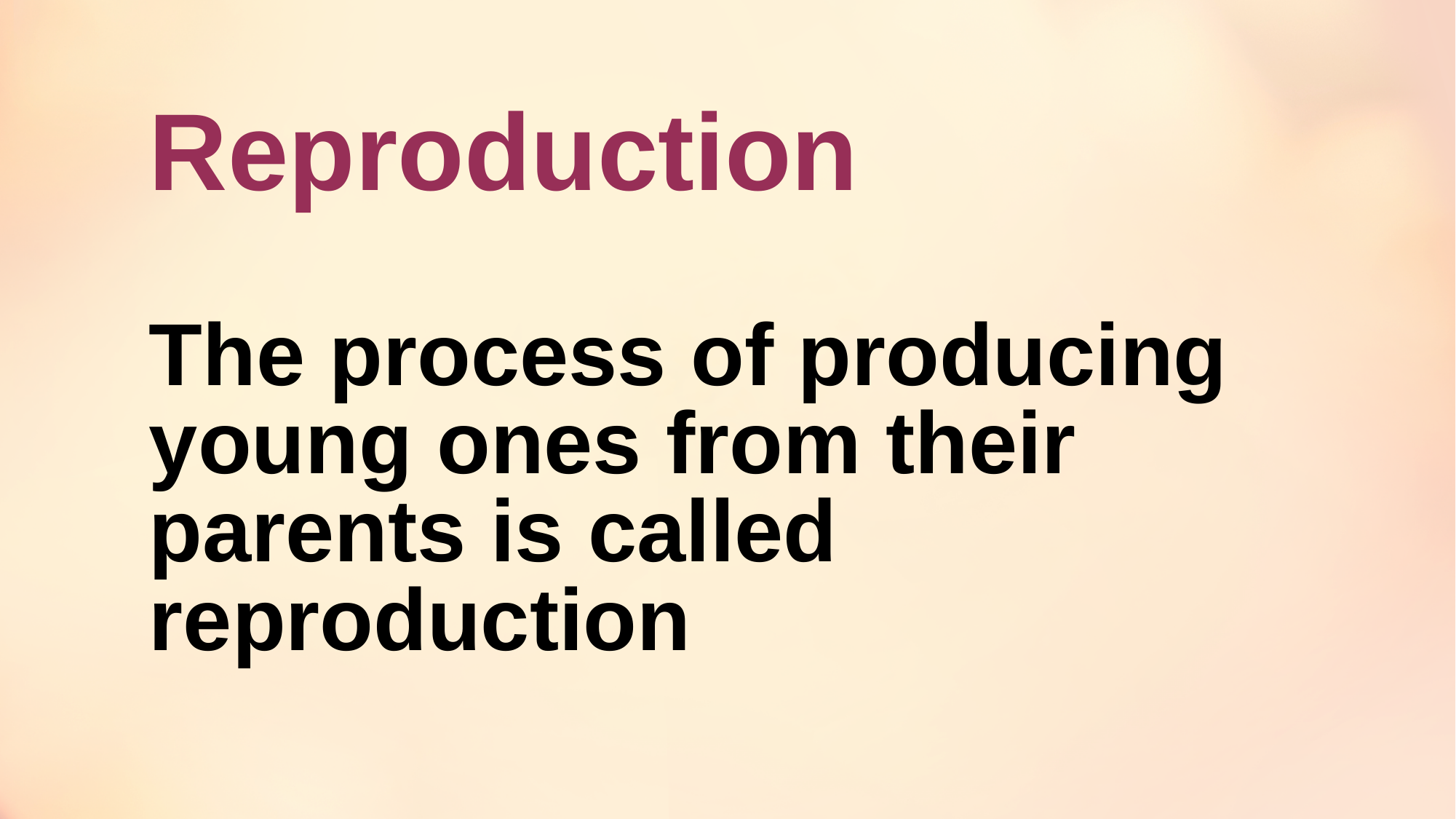

# Reproduction
The process of producing young ones from their parents is called reproduction